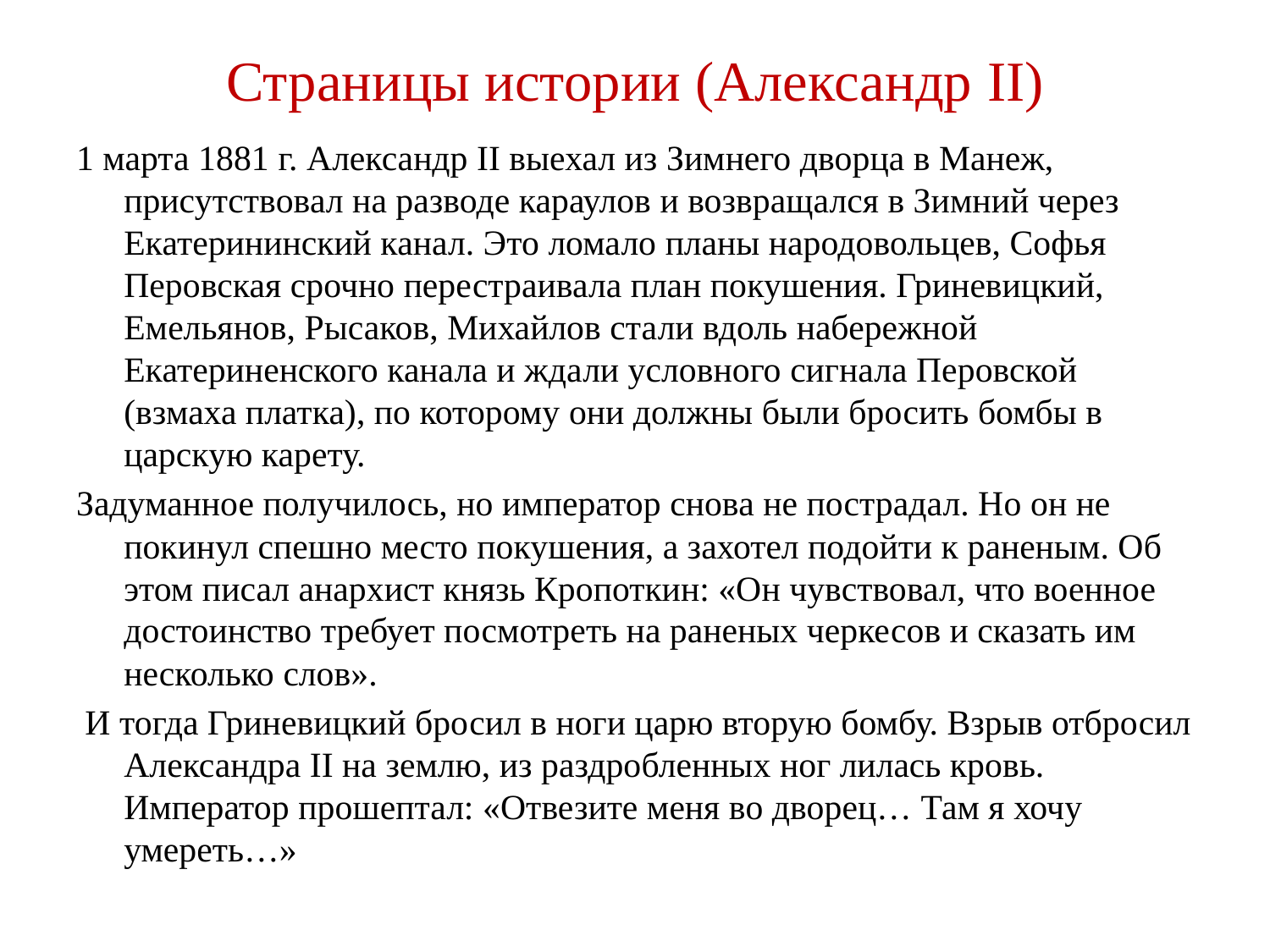

# Страницы истории (Александр II)
1 марта 1881 г. Александр II выехал из Зимнего дворца в Манеж, присутствовал на разводе караулов и возвращался в Зимний через Екатерининский канал. Это ломало планы народовольцев, Софья Перовская срочно перестраивала план покушения. Гриневицкий, Емельянов, Рысаков, Михайлов стали вдоль набережной Екатериненского канала и ждали условного сигнала Перовской (взмаха платка), по которому они должны были бросить бомбы в царскую карету.
Задуманное получилось, но император снова не пострадал. Но он не покинул спешно место покушения, а захотел подойти к раненым. Об этом писал анархист князь Кропоткин: «Он чувствовал, что военное достоинство требует посмотреть на раненых черкесов и сказать им несколько слов».
 И тогда Гриневицкий бросил в ноги царю вторую бомбу. Взрыв отбросил Александра II на землю, из раздробленных ног лилась кровь. Император прошептал: «Отвезите меня во дворец… Там я хочу умереть…»